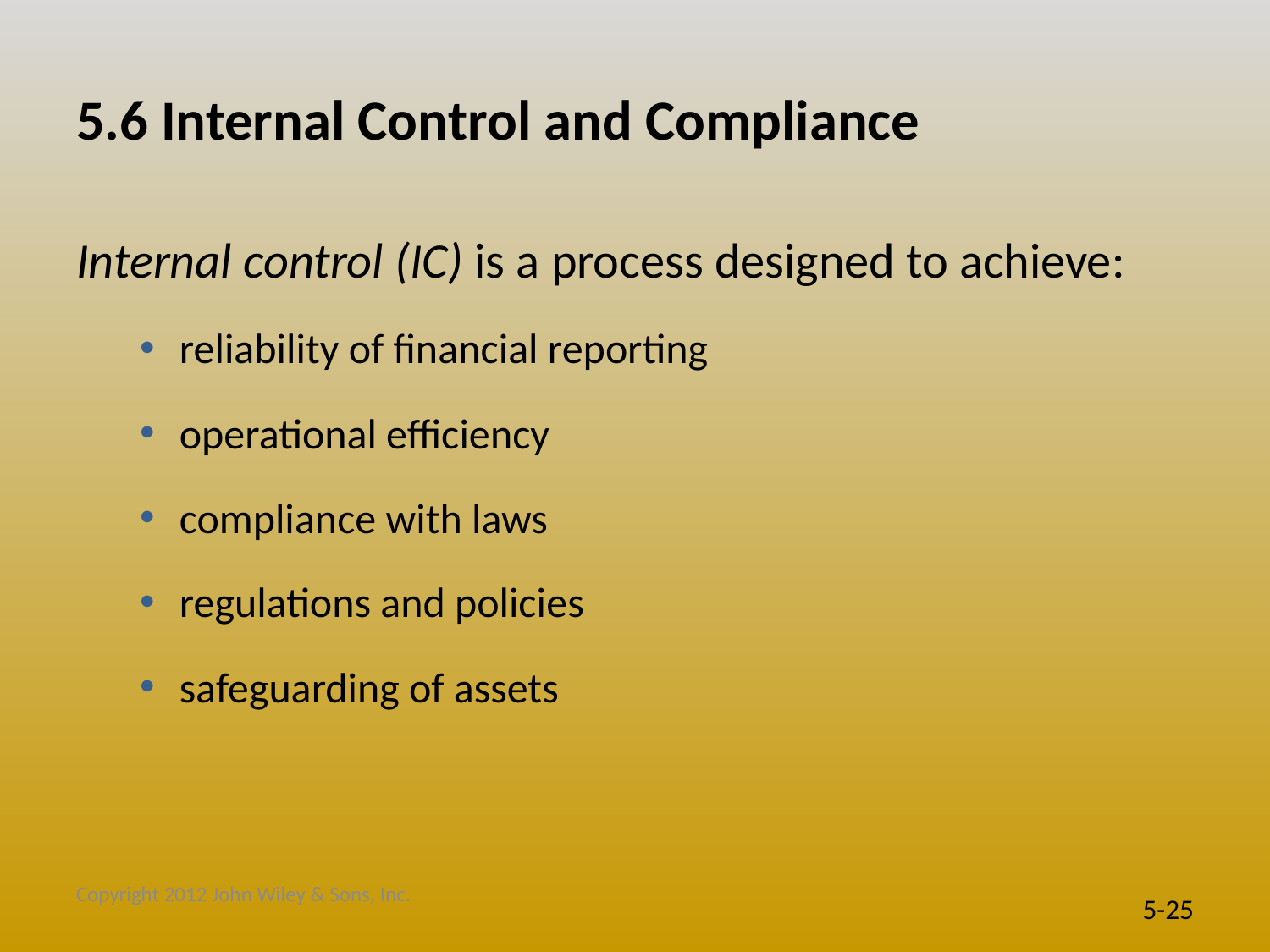

# 5.6 Internal Control and Compliance
Internal control (IC) is a process designed to achieve:
reliability of financial reporting
operational efficiency
compliance with laws
regulations and policies
safeguarding of assets
Copyright 2012 John Wiley & Sons, Inc.
5-25